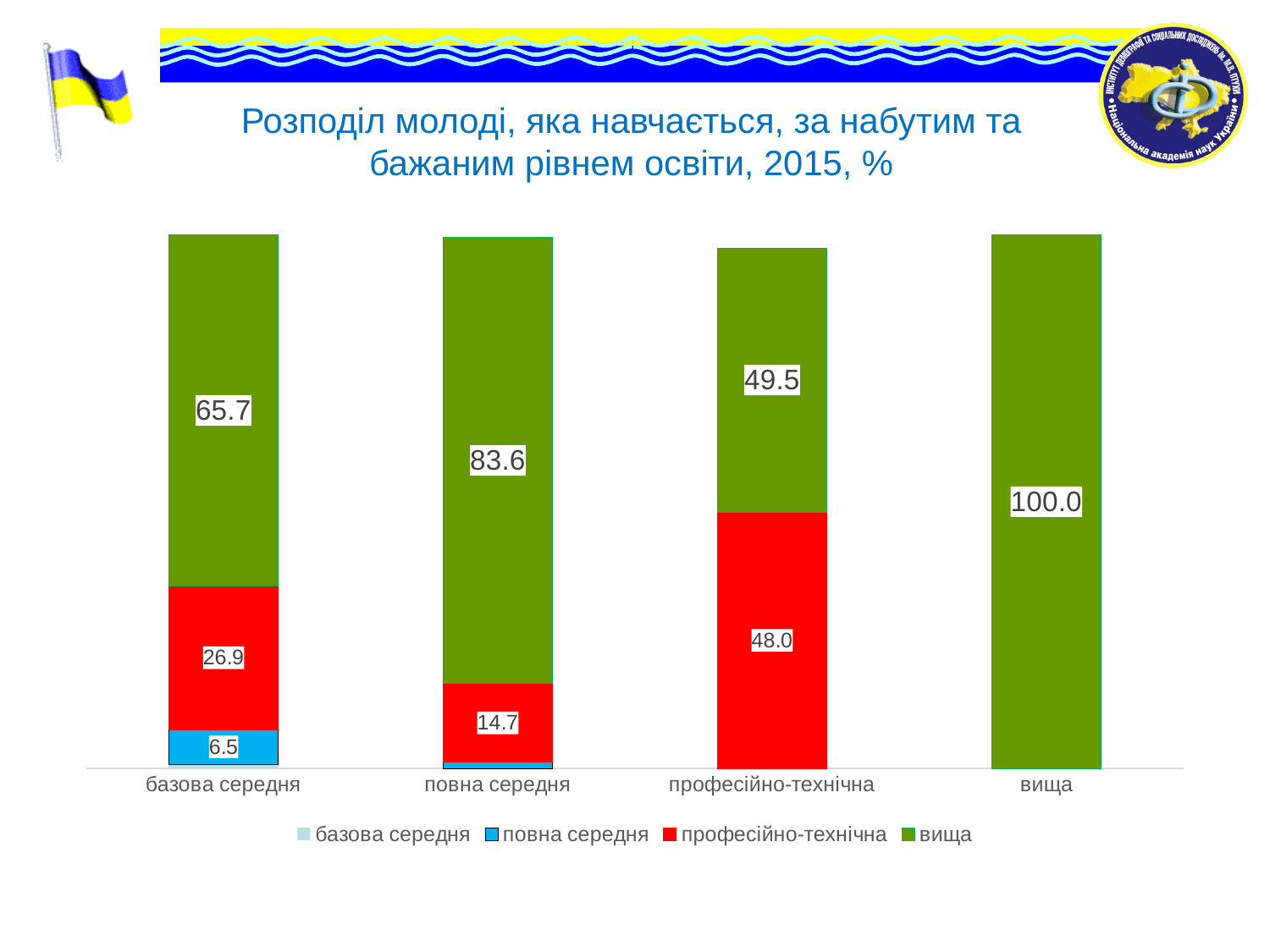

# Розподіл молоді, яка навчається, за набутим та бажаним рівнем освіти, 2015, %

### Chart

| Category | базова середня | повна середня | професійно-технічна | вища |
|---|---|---|---|---|
| базова середня | 0.8 | 6.5 | 26.9 | 65.7 |
| повна середня | 0.0 | 1.2 | 14.7 | 83.6 |
| професійно-технічна | 0.0 | 0.0 | 48.0 | 49.5 |
| вища | 0.0 | 0.0 | 0.0 | 100.0 |